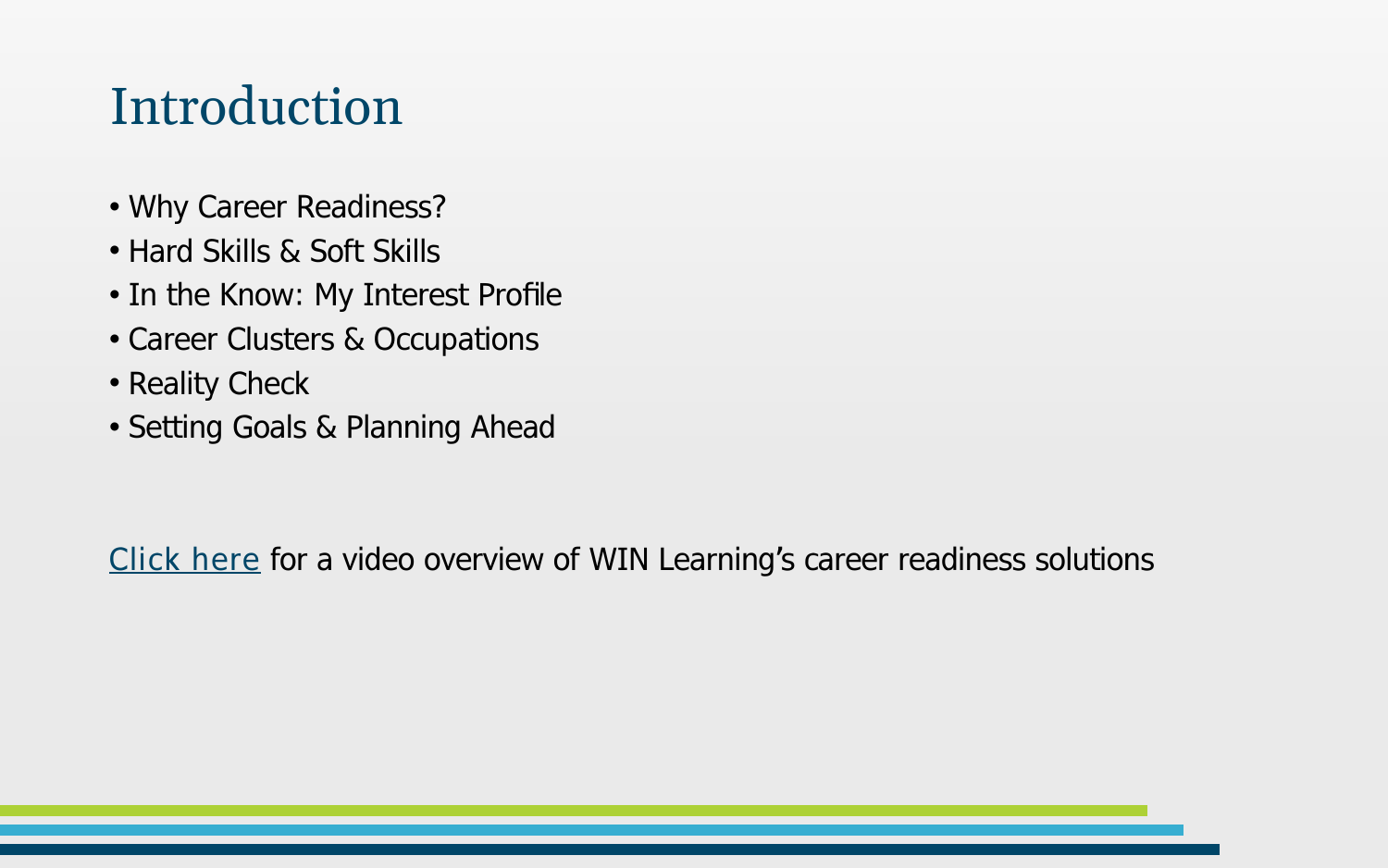

# Introduction
Why Career Readiness?
Hard Skills & Soft Skills
In the Know: My Interest Profile
Career Clusters & Occupations
Reality Check
Setting Goals & Planning Ahead

Click here for a video overview of WIN Learning’s career readiness solutions